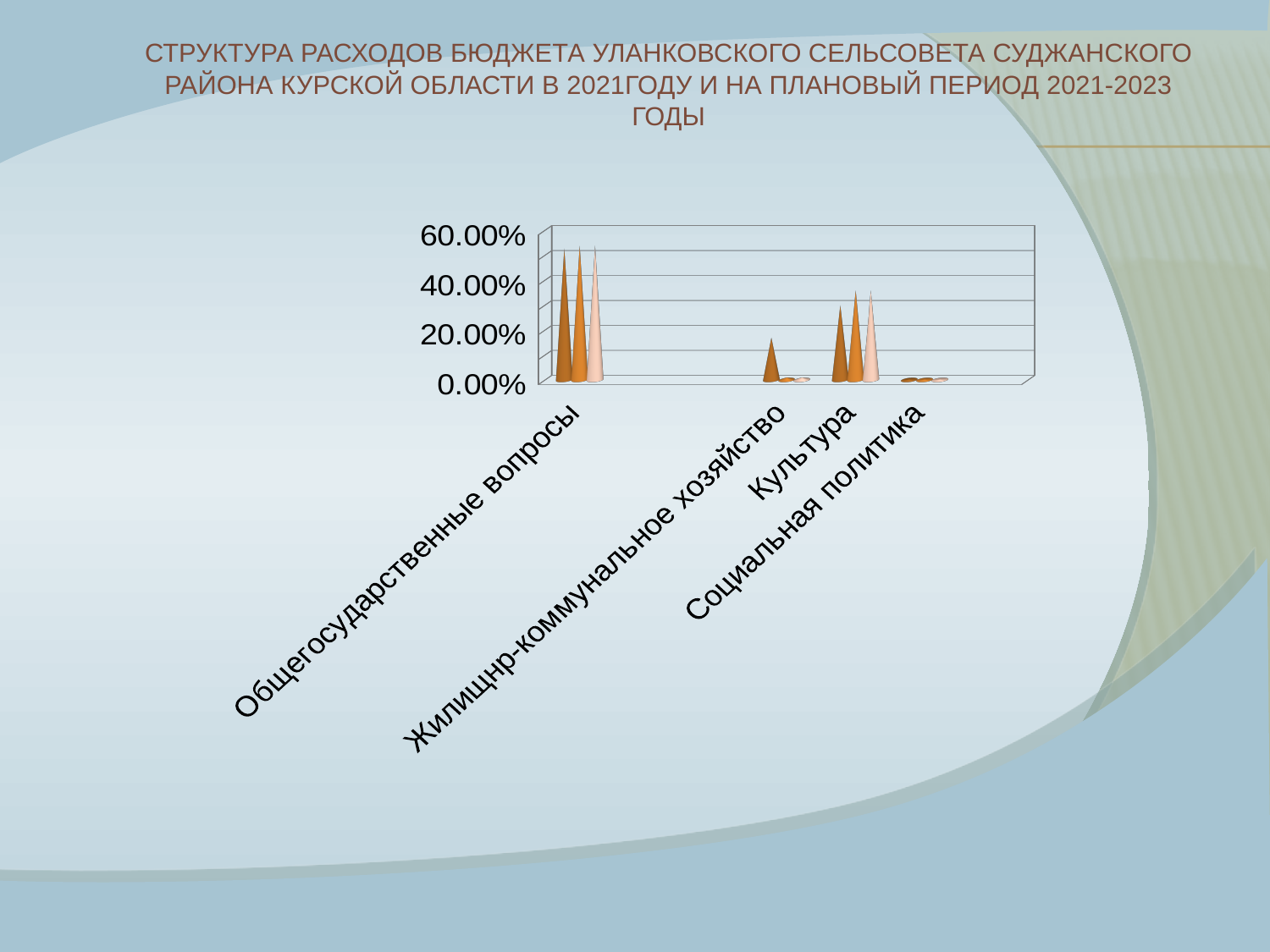

# Структура расходов бюджета УЛАНКОВСКОГО сельсовета Суджанского района Курской области в 2021году И НА ПЛАНОВЫЙ ПЕРИОД 2021-2023 ГОДЫ

[unsupported chart]